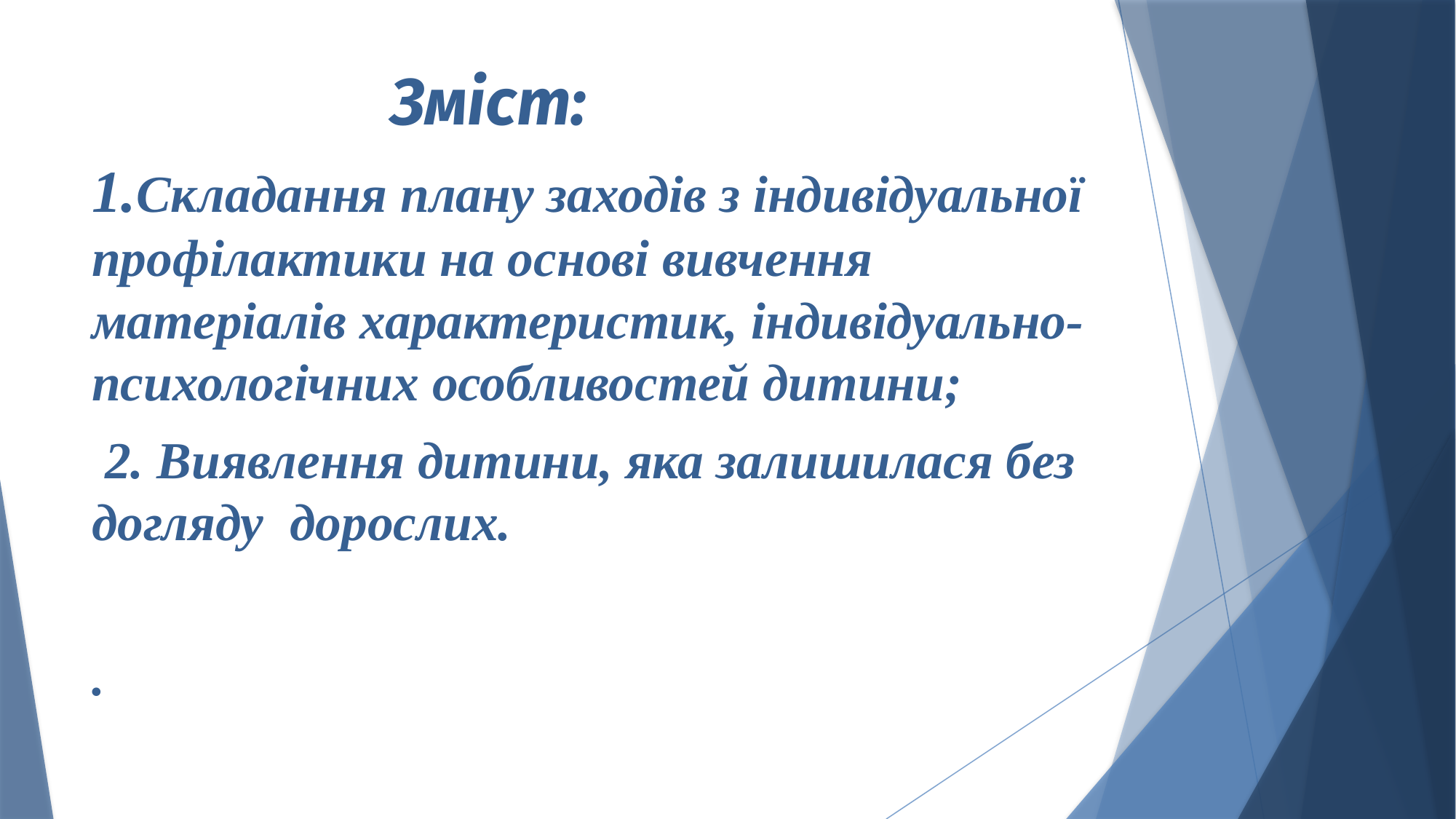

Зміст:
1.Складання плану заходів з індивідуальної профілактики на основі вивчення матеріалів характеристик, індивідуально-психологічних особливостей дитини;
 2. Виявлення дитини, яка залишилася без догляду  дорослих.

.